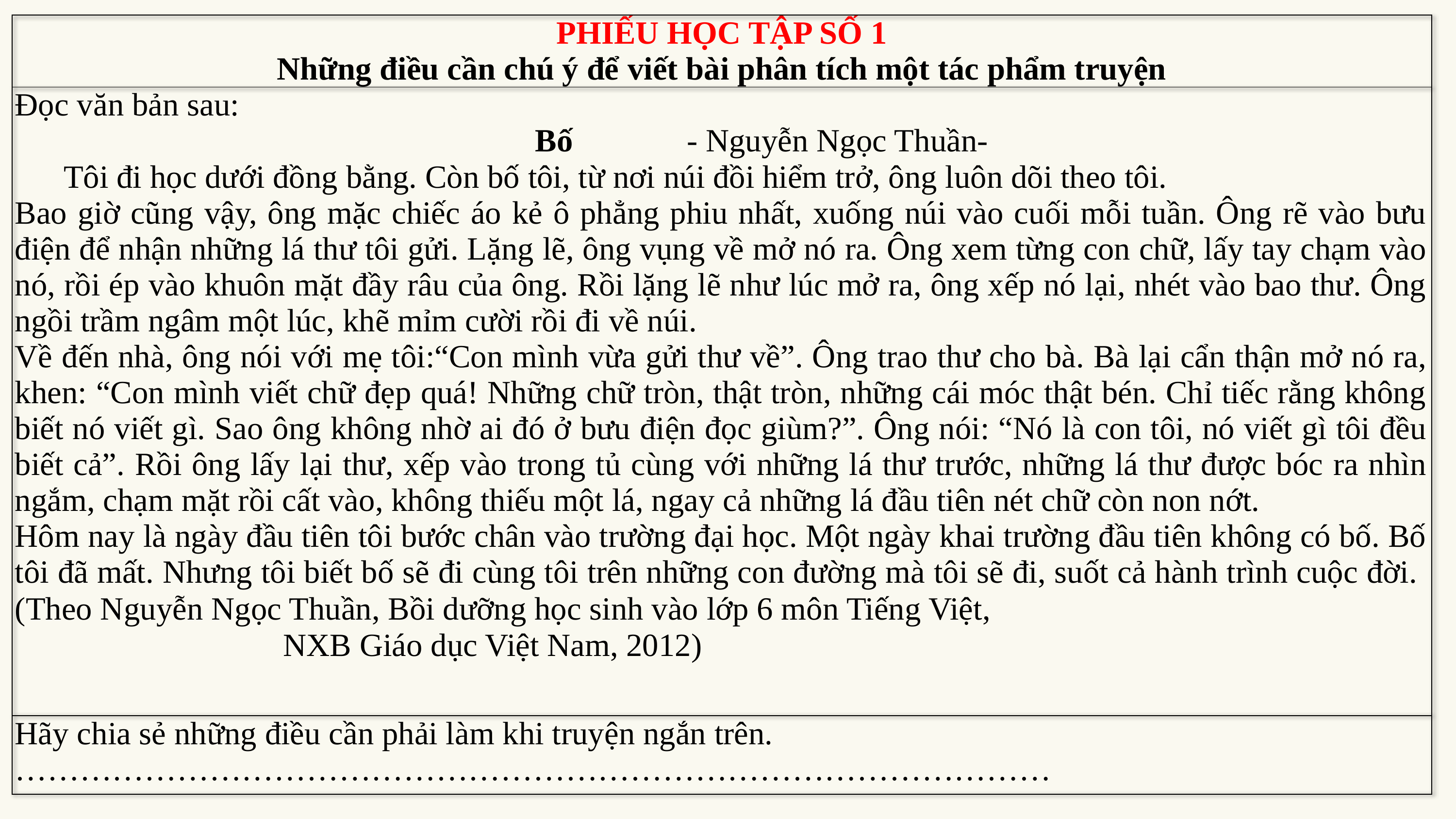

| PHIẾU HỌC TẬP SỐ 1 Những điều cần chú ý để viết bài phân tích một tác phẩm truyện |
| --- |
| Đọc văn bản sau: Bố - Nguyễn Ngọc Thuần- Tôi đi học dưới đồng bằng. Còn bố tôi, từ nơi núi đồi hiểm trở, ông luôn dõi theo tôi. Bao giờ cũng vậy, ông mặc chiếc áo kẻ ô phẳng phiu nhất, xuống núi vào cuối mỗi tuần. Ông rẽ vào bưu điện để nhận những lá thư tôi gửi. Lặng lẽ, ông vụng về mở nó ra. Ông xem từng con chữ, lấy tay chạm vào nó, rồi ép vào khuôn mặt đầy râu của ông. Rồi lặng lẽ như lúc mở ra, ông xếp nó lại, nhét vào bao thư. Ông ngồi trầm ngâm một lúc, khẽ mỉm cười rồi đi về núi. Về đến nhà, ông nói với mẹ tôi:“Con mình vừa gửi thư về”. Ông trao thư cho bà. Bà lại cẩn thận mở nó ra, khen: “Con mình viết chữ đẹp quá! Những chữ tròn, thật tròn, những cái móc thật bén. Chỉ tiếc rằng không biết nó viết gì. Sao ông không nhờ ai đó ở bưu điện đọc giùm?”. Ông nói: “Nó là con tôi, nó viết gì tôi đều biết cả”. Rồi ông lấy lại thư, xếp vào trong tủ cùng với những lá thư trước, những lá thư được bóc ra nhìn ngắm, chạm mặt rồi cất vào, không thiếu một lá, ngay cả những lá đầu tiên nét chữ còn non nớt. Hôm nay là ngày đầu tiên tôi bước chân vào trường đại học. Một ngày khai trường đầu tiên không có bố. Bố tôi đã mất. Nhưng tôi biết bố sẽ đi cùng tôi trên những con đường mà tôi sẽ đi, suốt cả hành trình cuộc đời. (Theo Nguyễn Ngọc Thuần, Bồi dưỡng học sinh vào lớp 6 môn Tiếng Việt, NXB Giáo dục Việt Nam, 2012) |
| Hãy chia sẻ những điều cần phải làm khi truyện ngắn trên. …………………………………………………………………………………… |